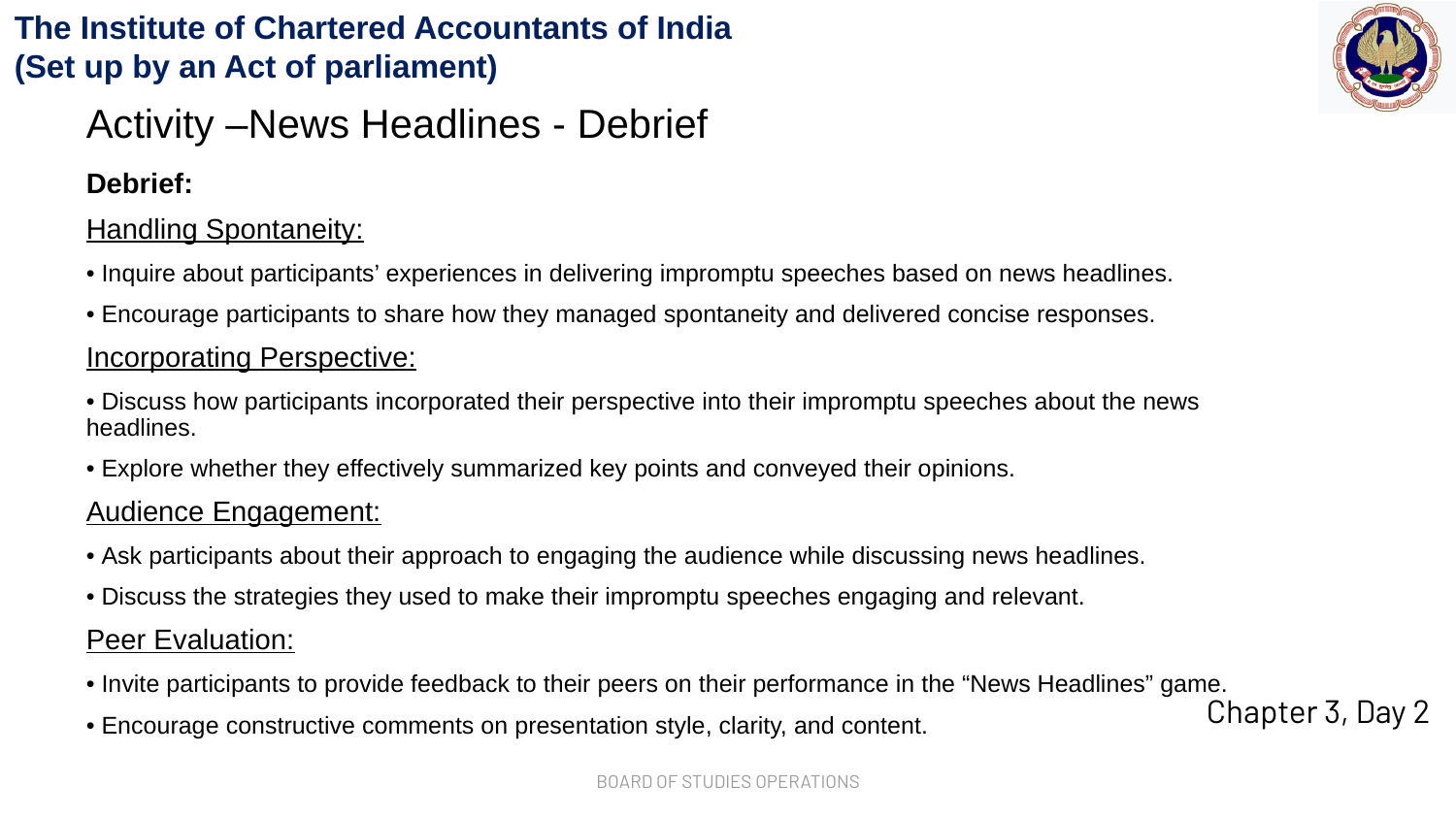

Activity –News Headlines - Debrief
Debrief:
Handling Spontaneity:
• Inquire about participants’ experiences in delivering impromptu speeches based on news headlines.
• Encourage participants to share how they managed spontaneity and delivered concise responses.
Incorporating Perspective:
• Discuss how participants incorporated their perspective into their impromptu speeches about the news headlines.
• Explore whether they effectively summarized key points and conveyed their opinions.
Audience Engagement:
• Ask participants about their approach to engaging the audience while discussing news headlines.
• Discuss the strategies they used to make their impromptu speeches engaging and relevant.
Peer Evaluation:
• Invite participants to provide feedback to their peers on their performance in the “News Headlines” game.
• Encourage constructive comments on presentation style, clarity, and content.
BOARD OF STUDIES OPERATIONS